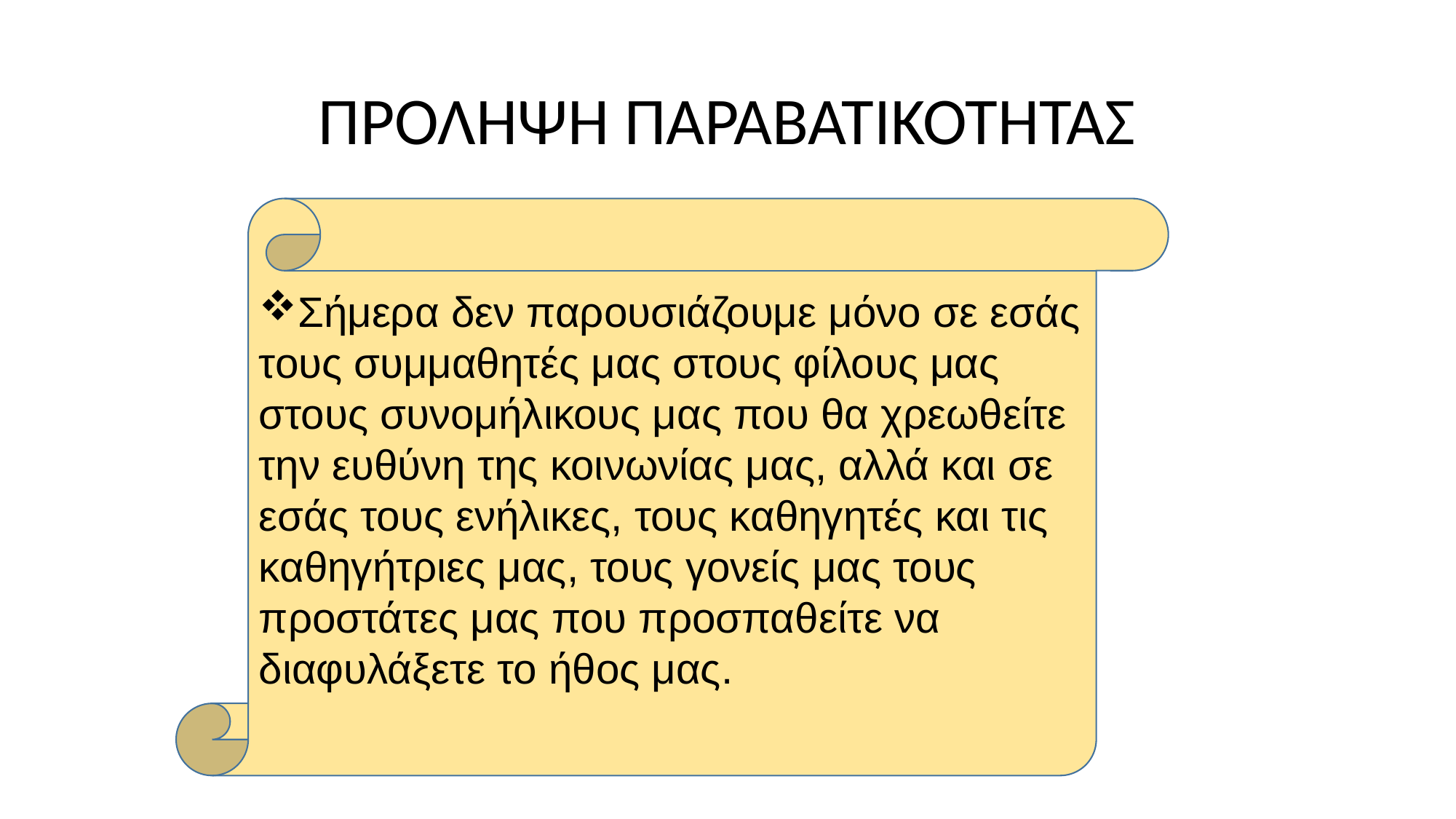

# ΠΡΟΛΗΨΗ ΠΑΡΑΒΑΤΙΚΟΤΗΤΑΣ
Σήμερα δεν παρουσιάζουμε μόνο σε εσάς τους συμμαθητές μας στους φίλους μας στους συνομήλικους μας που θα χρεωθείτε την ευθύνη της κοινωνίας μας, αλλά και σε εσάς τους ενήλικες, τους καθηγητές και τις καθηγήτριες μας, τους γονείς μας τους προστάτες μας που προσπαθείτε να διαφυλάξετε το ήθος μας.